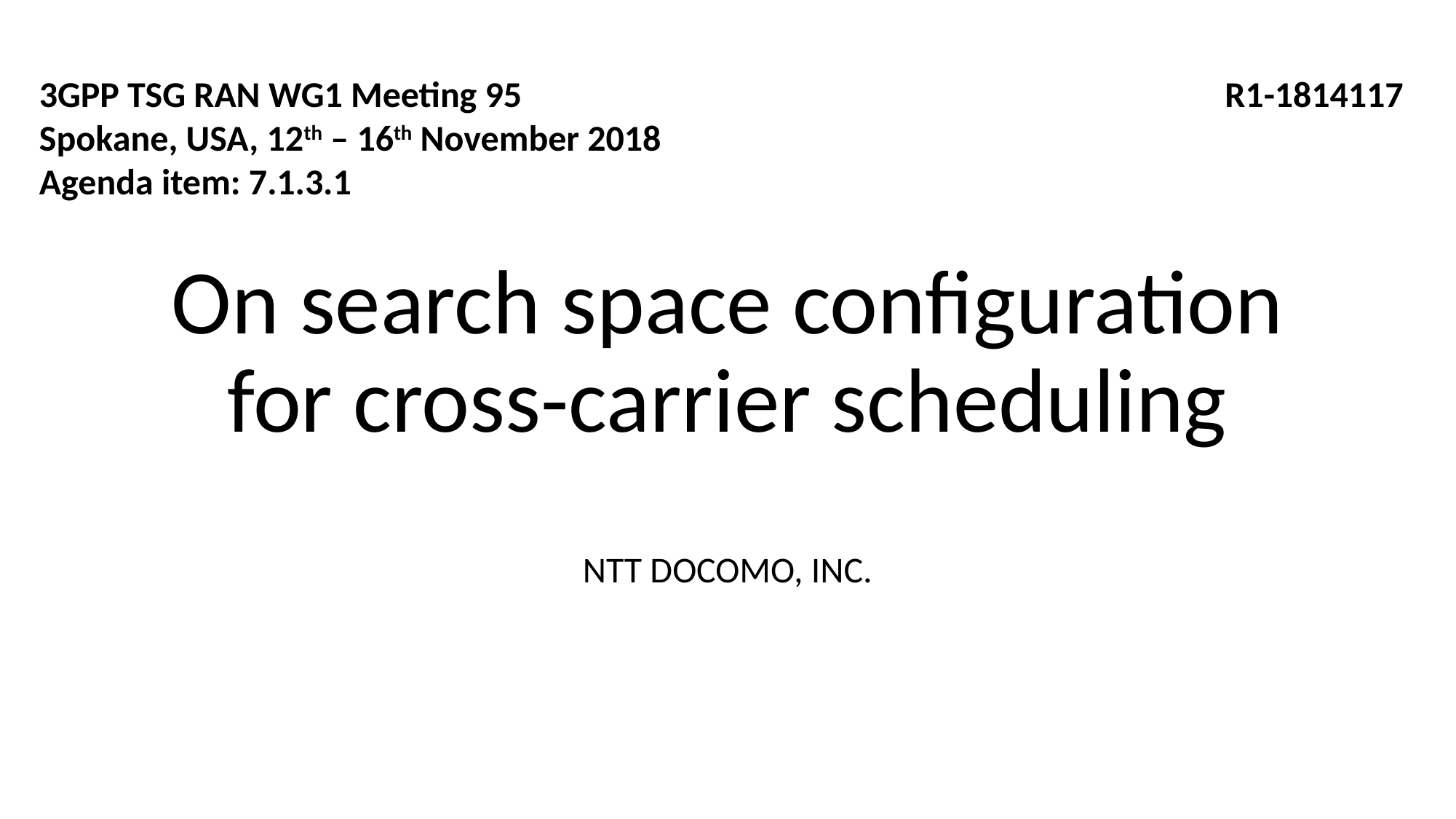

3GPP TSG RAN WG1 Meeting 95
Spokane, USA, 12th – 16th November 2018
Agenda item: 7.1.3.1
R1-1814117
# On search space configuration for cross-carrier scheduling
NTT DOCOMO, INC.